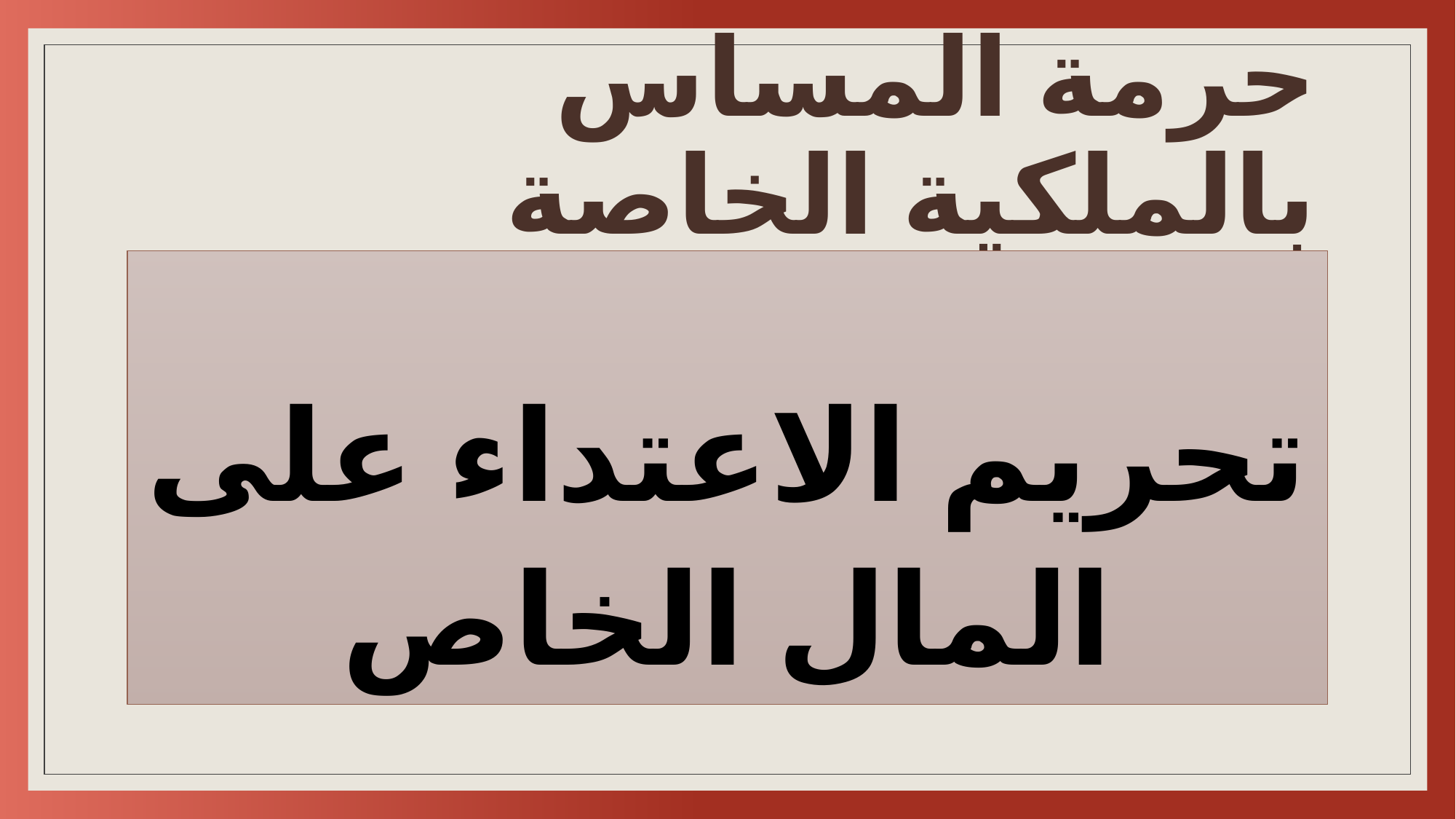

# حرمة المساس بالملكية الخاصة

تحريم الاعتداء على
المال الخاص